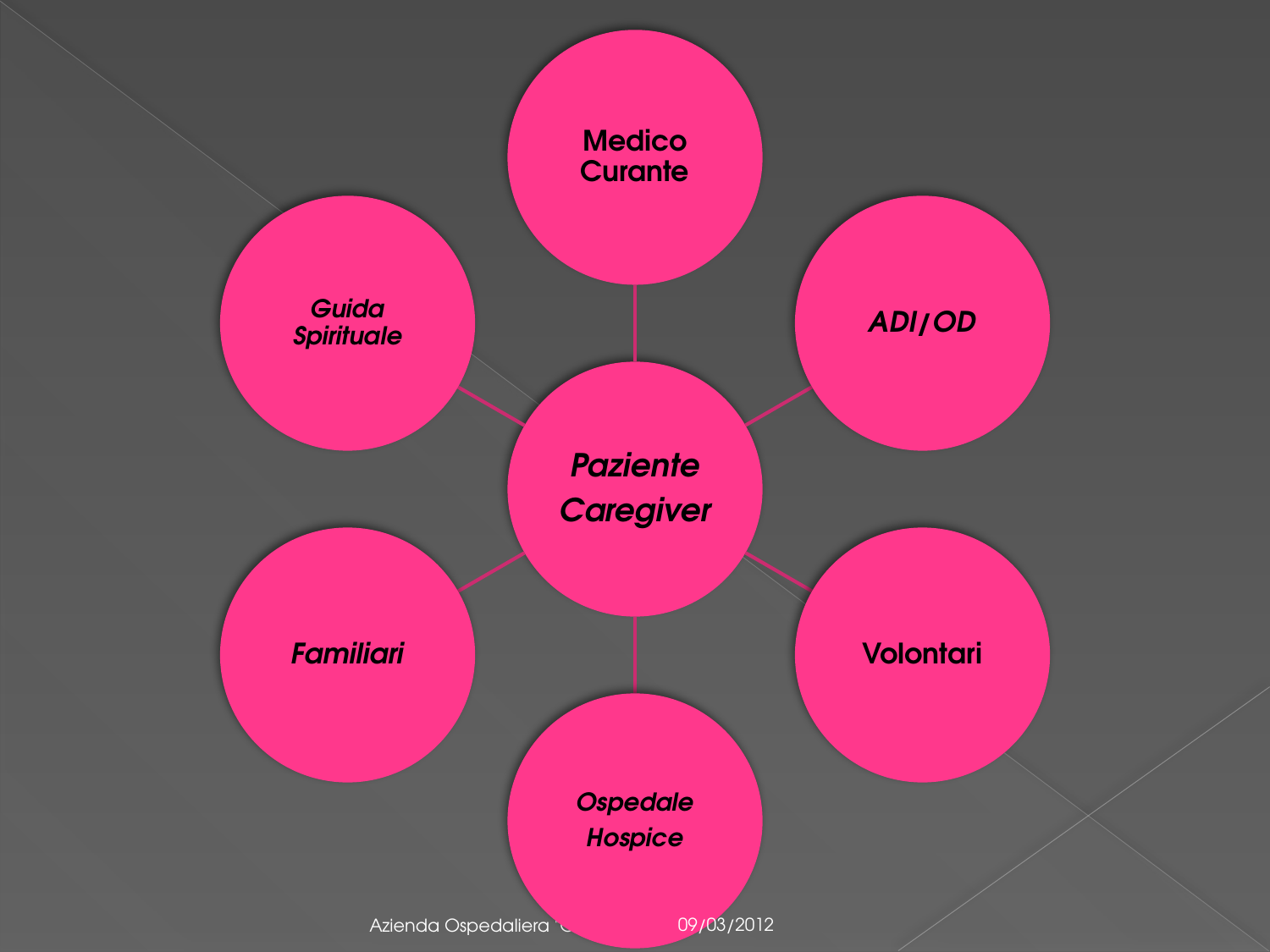

Paziente
Caregiver

Medico Curante

ADI/OD

Volontari

Ospedale
Hospice

Familiari

Guida Spirituale
09/03/2012
Azienda Ospedaliera "G.Salvini"